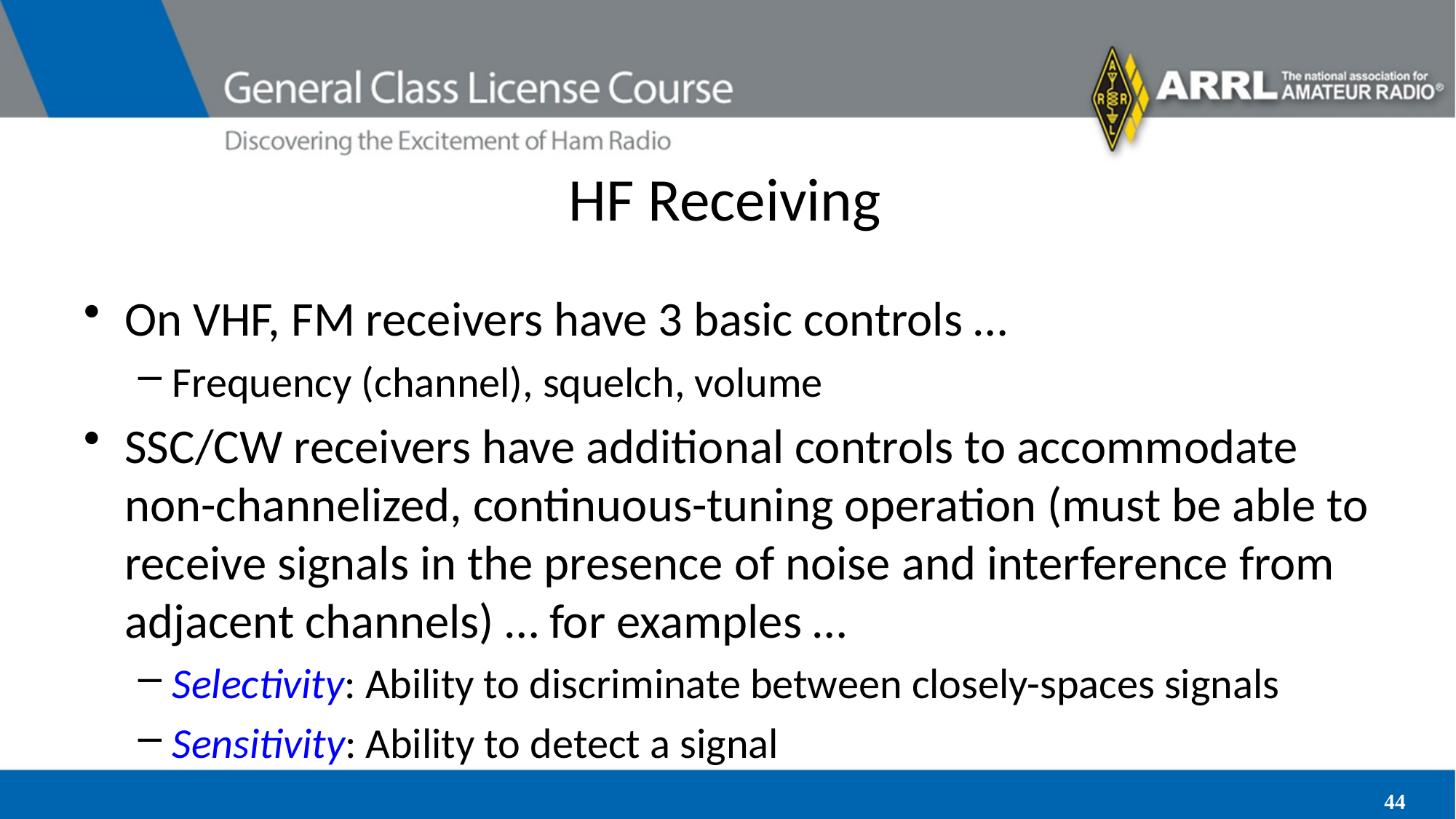

# HF Receiving
On VHF, FM receivers have 3 basic controls …
Frequency (channel), squelch, volume
SSC/CW receivers have additional controls to accommodate non-channelized, continuous-tuning operation (must be able to receive signals in the presence of noise and interference from adjacent channels) … for examples …
Selectivity: Ability to discriminate between closely-spaces signals
Sensitivity: Ability to detect a signal